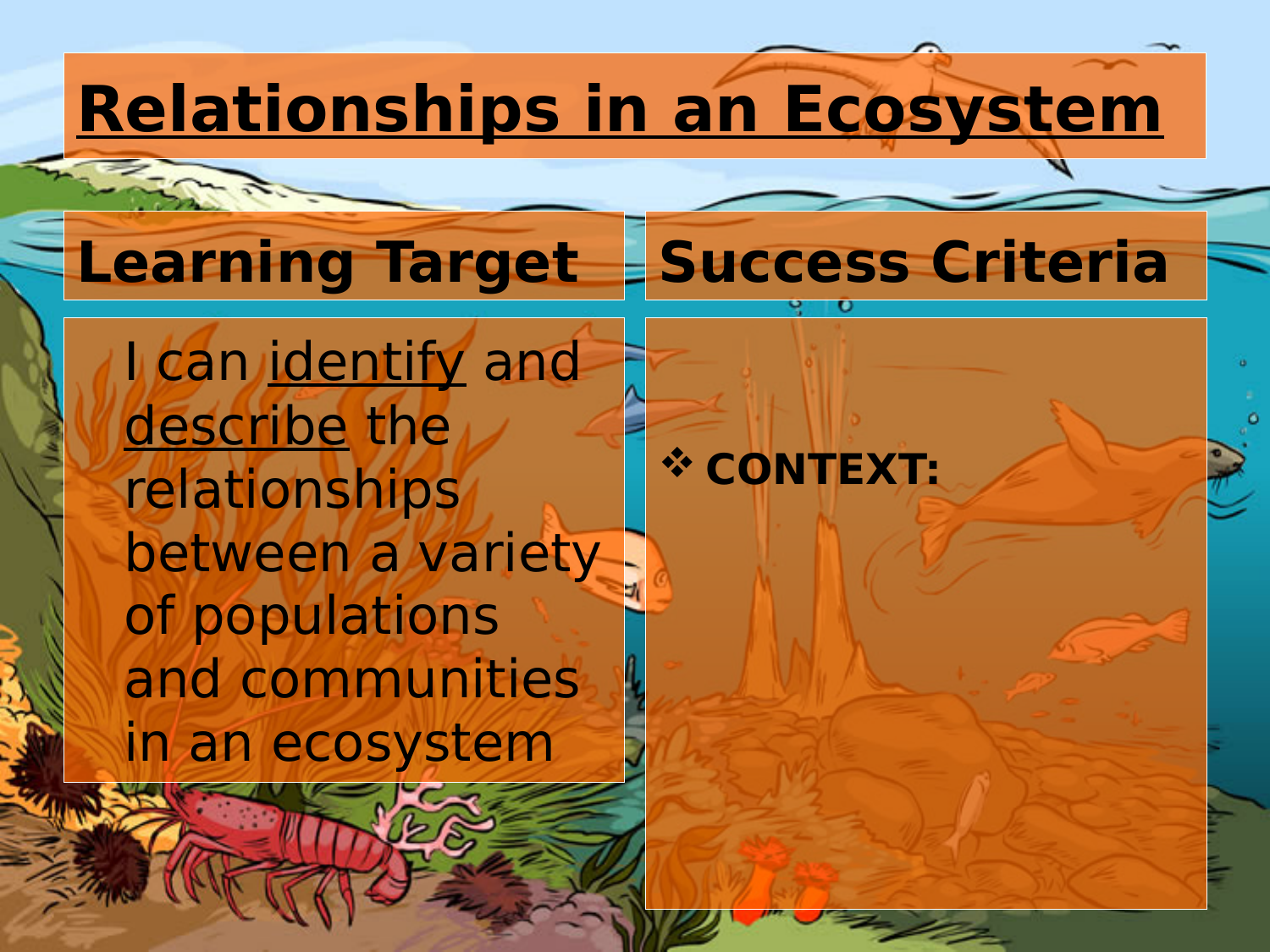

# Relationships in an Ecosystem
Learning Target
Success Criteria
	I can identify and describe the relationships between a variety of populations and communities in an ecosystem

CONTEXT: